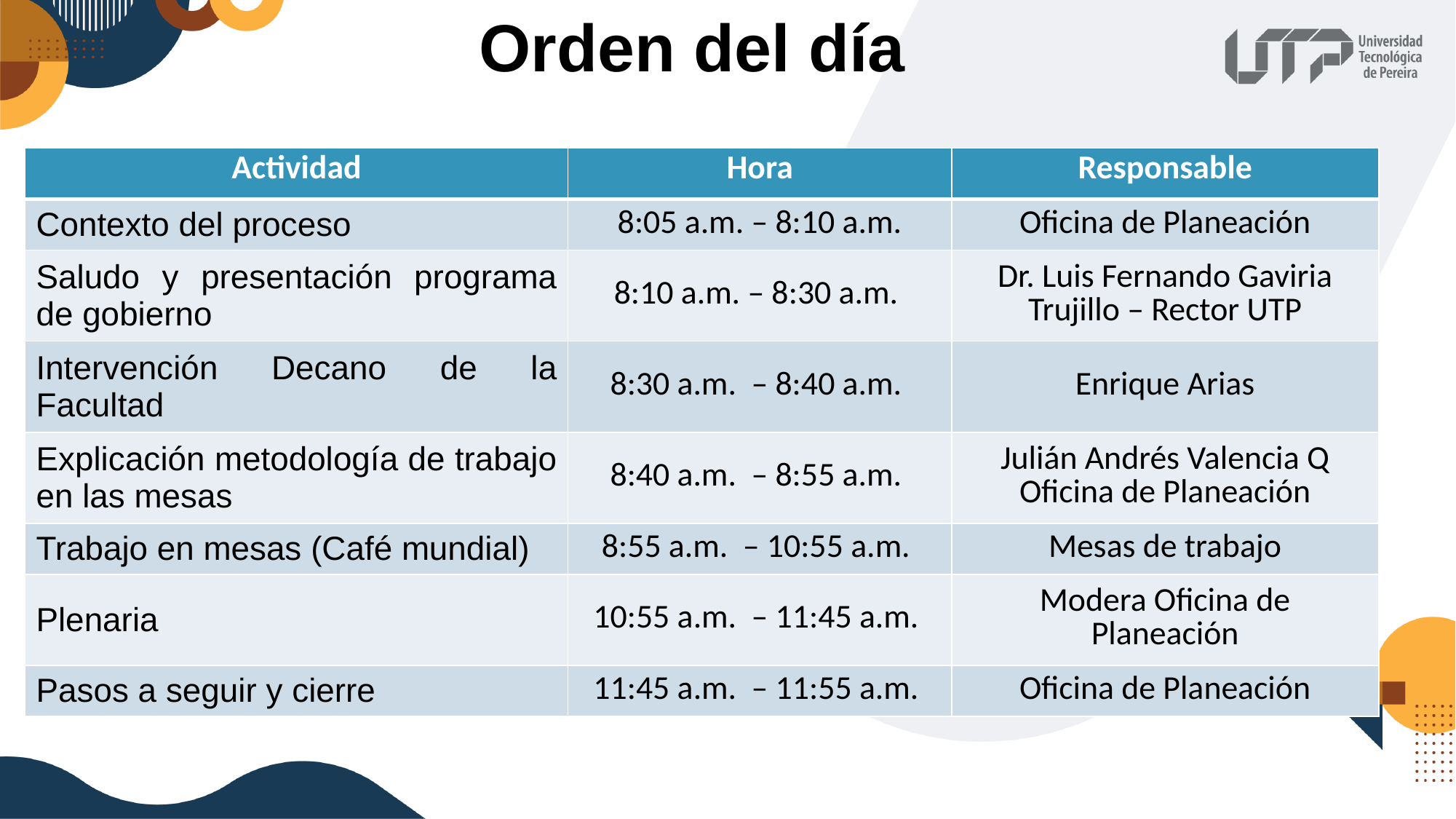

Orden del día
| Actividad | Hora | Responsable |
| --- | --- | --- |
| Contexto del proceso | 8:05 a.m. – 8:10 a.m. | Oficina de Planeación |
| Saludo y presentación programa de gobierno | 8:10 a.m. – 8:30 a.m. | Dr. Luis Fernando Gaviria Trujillo – Rector UTP |
| Intervención Decano de la Facultad | 8:30 a.m. – 8:40 a.m. | Enrique Arias |
| Explicación metodología de trabajo en las mesas | 8:40 a.m. – 8:55 a.m. | Julián Andrés Valencia Q Oficina de Planeación |
| Trabajo en mesas (Café mundial) | 8:55 a.m. – 10:55 a.m. | Mesas de trabajo |
| Plenaria | 10:55 a.m. – 11:45 a.m. | Modera Oficina de Planeación |
| Pasos a seguir y cierre | 11:45 a.m. – 11:55 a.m. | Oficina de Planeación |